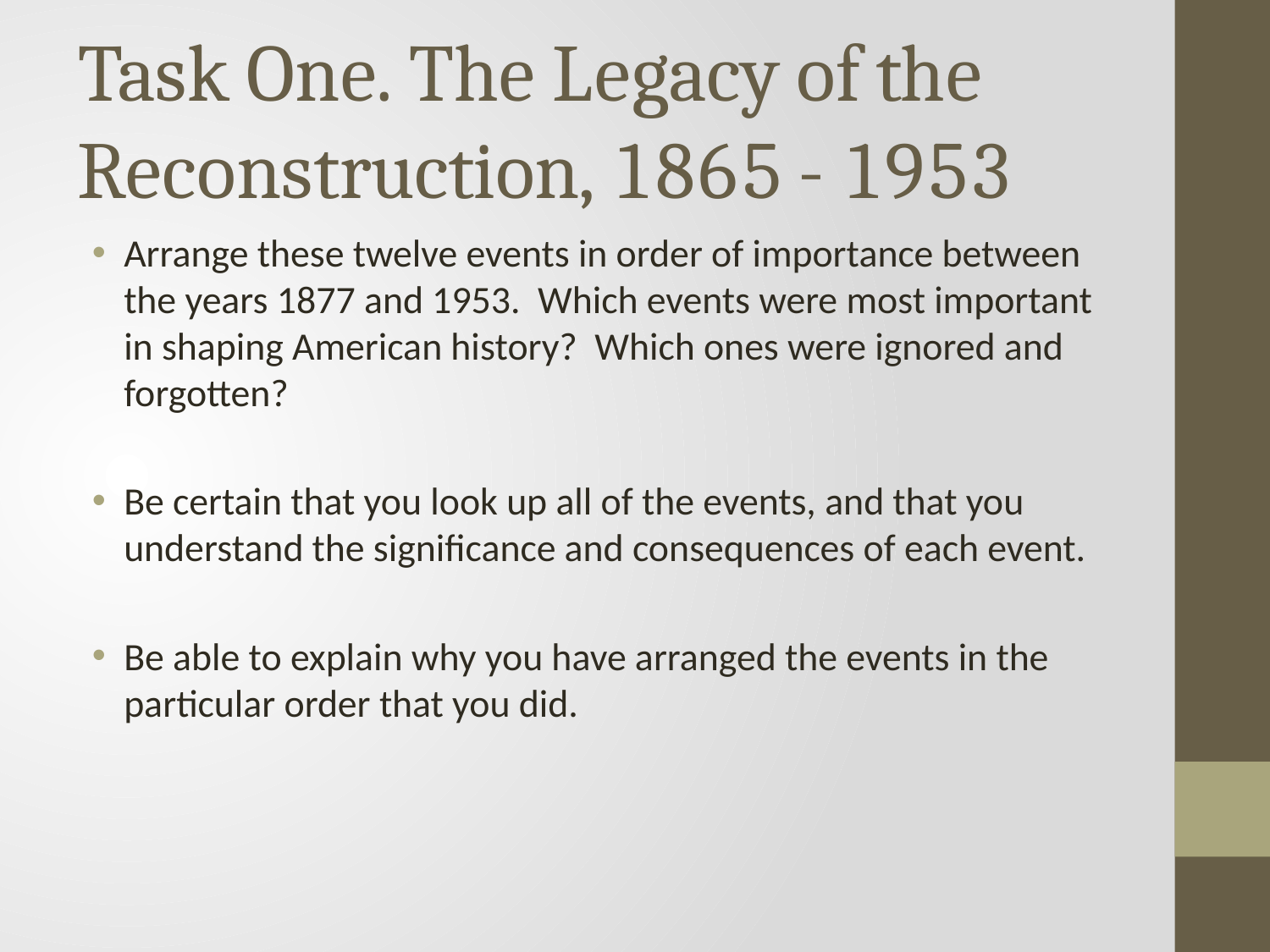

# Task One. The Legacy of the Reconstruction, 1865 - 1953
Arrange these twelve events in order of importance between the years 1877 and 1953.  Which events were most important in shaping American history?  Which ones were ignored and forgotten?

Be certain that you look up all of the events, and that you understand the significance and consequences of each event.

Be able to explain why you have arranged the events in the particular order that you did.